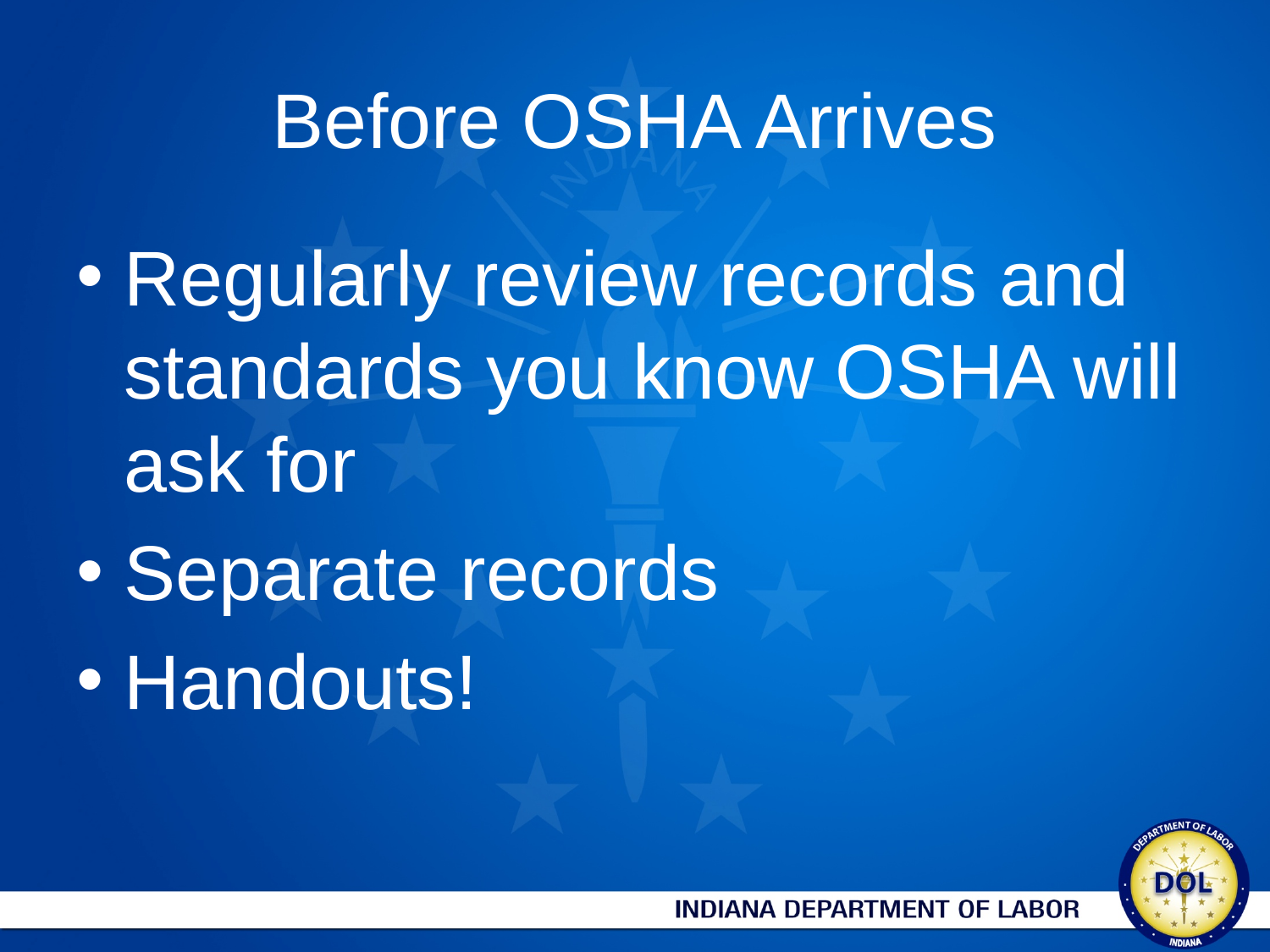

# Before OSHA Arrives
Regularly review records and standards you know OSHA will ask for
Separate records
Handouts!